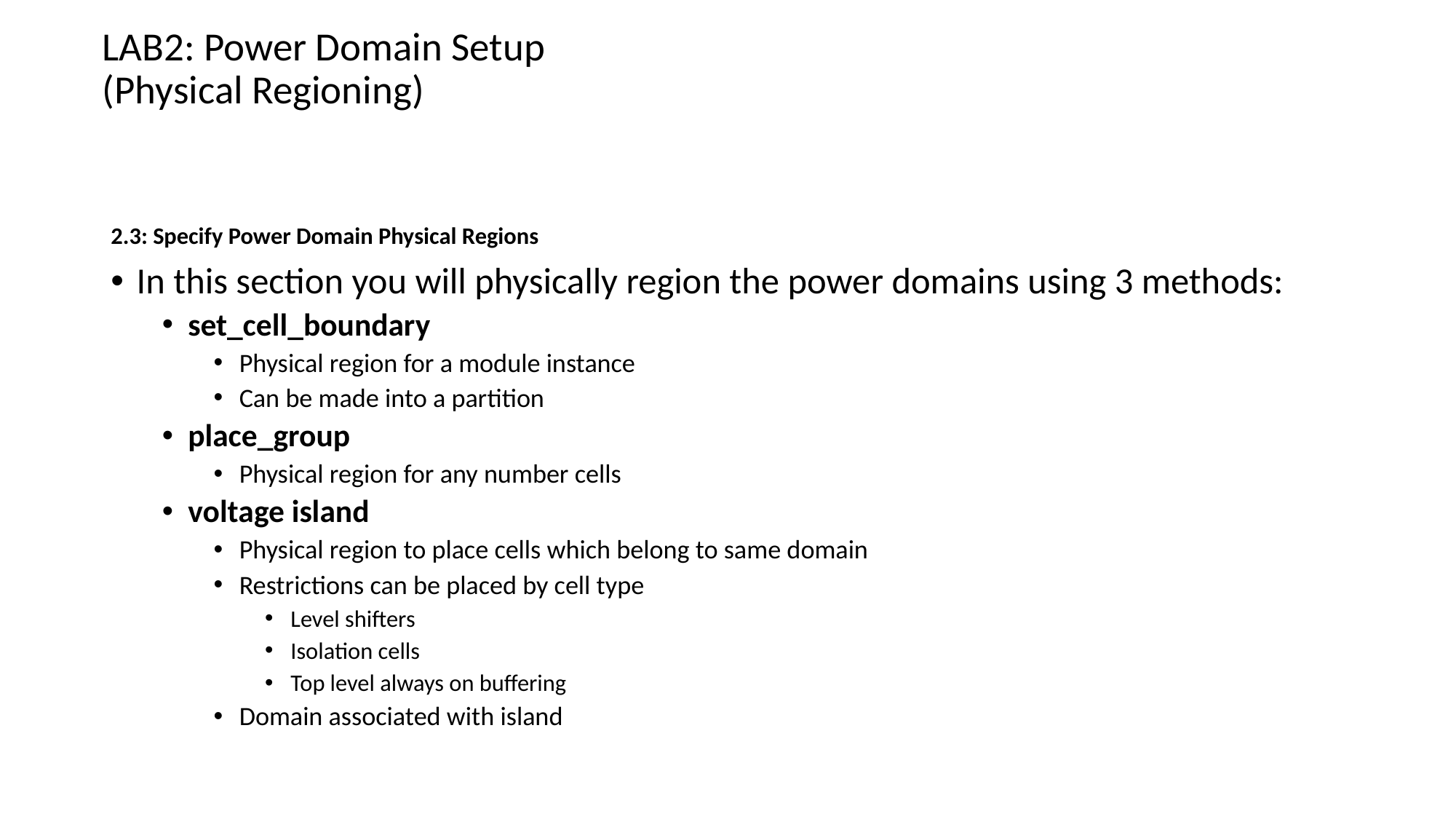

# LAB2: Power Domain Setup (Physical Regioning)
2.3: Specify Power Domain Physical Regions
In this section you will physically region the power domains using 3 methods:
set_cell_boundary
Physical region for a module instance
Can be made into a partition
place_group
Physical region for any number cells
voltage island
Physical region to place cells which belong to same domain
Restrictions can be placed by cell type
Level shifters
Isolation cells
Top level always on buffering
Domain associated with island